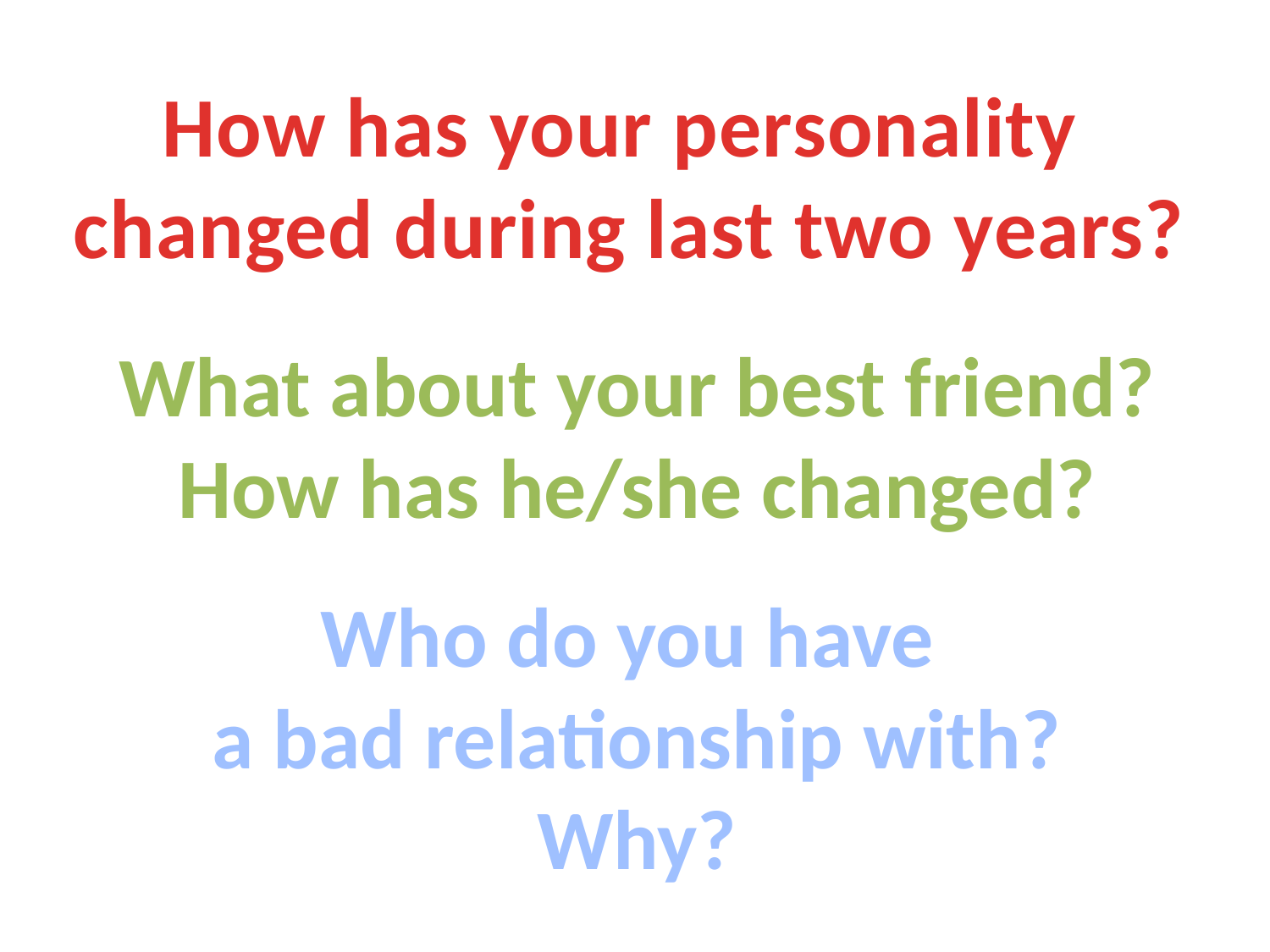

How has your personality
changed during last two years?
What about your best friend?
How has he/she changed?
Who do you have
a bad relationship with?
Why?